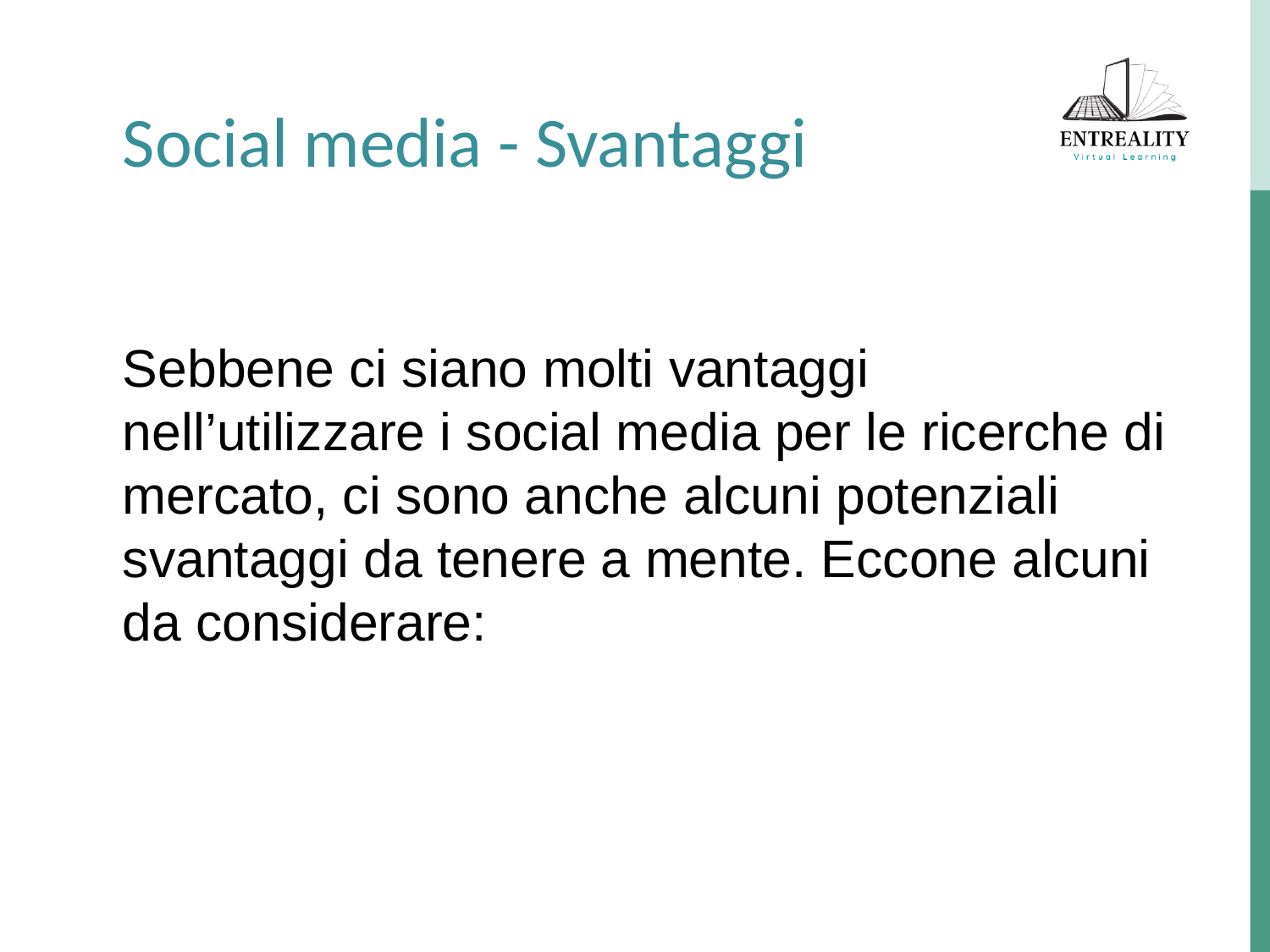

Social media - Svantaggi
Sebbene ci siano molti vantaggi nell’utilizzare i social media per le ricerche di mercato, ci sono anche alcuni potenziali svantaggi da tenere a mente. Eccone alcuni da considerare: